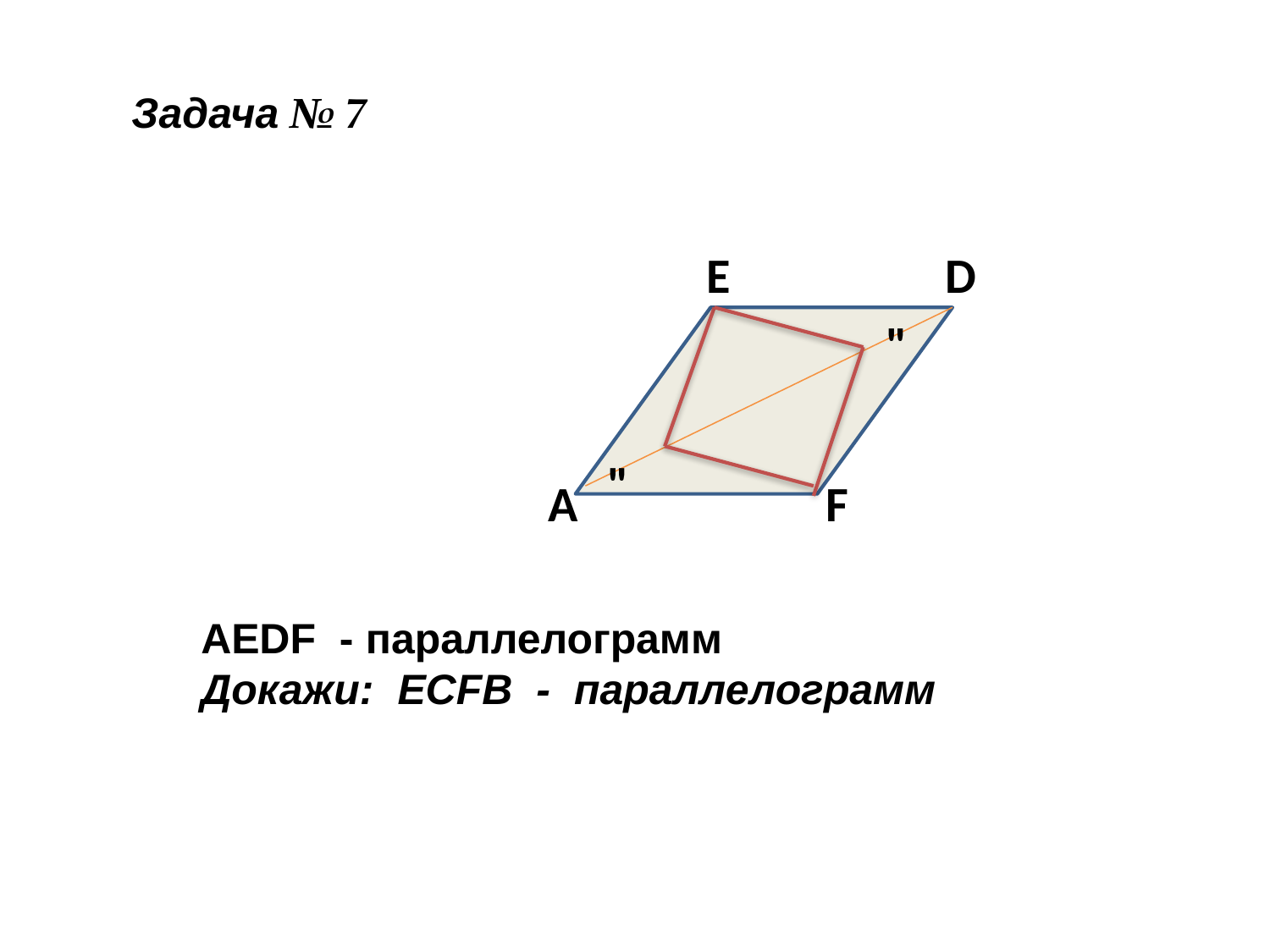

Задача № 7
E
D

"
"
A
F
AEDF  - параллелограмм
Докажи:  ECFB  -  параллелограмм